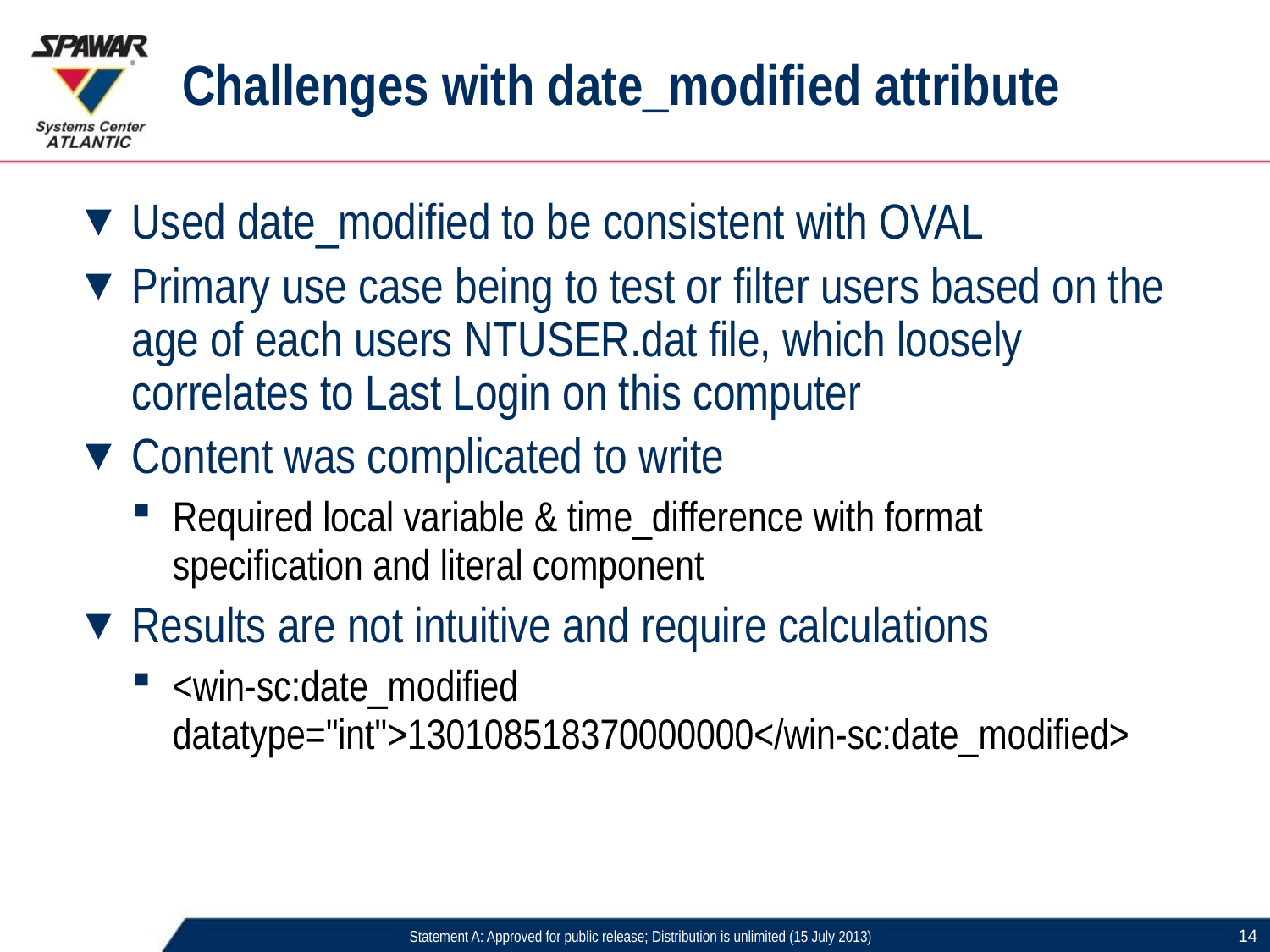

Challenges with date_modified attribute
Used date_modified to be consistent with OVAL
Primary use case being to test or filter users based on the age of each users NTUSER.dat file, which loosely correlates to Last Login on this computer
Content was complicated to write
Required local variable & time_difference with format specification and literal component
Results are not intuitive and require calculations
<win-sc:date_modified datatype="int">130108518370000000</win-sc:date_modified>